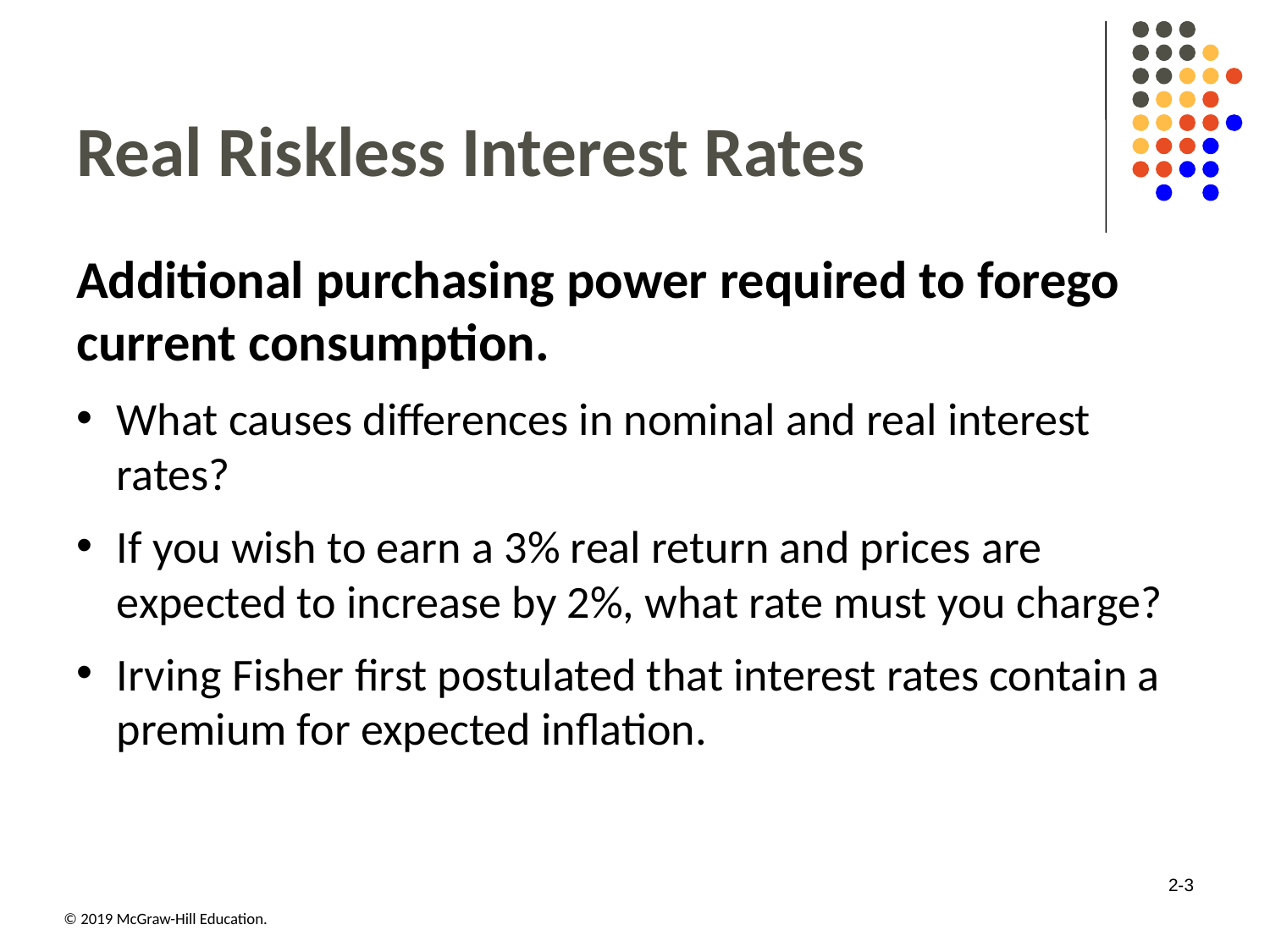

# Real Riskless Interest Rates
Additional purchasing power required to forego current consumption.
What causes differences in nominal and real interest rates?
If you wish to earn a 3% real return and prices are expected to increase by 2%, what rate must you charge?
Irving Fisher first postulated that interest rates contain a premium for expected inflation.
2-3